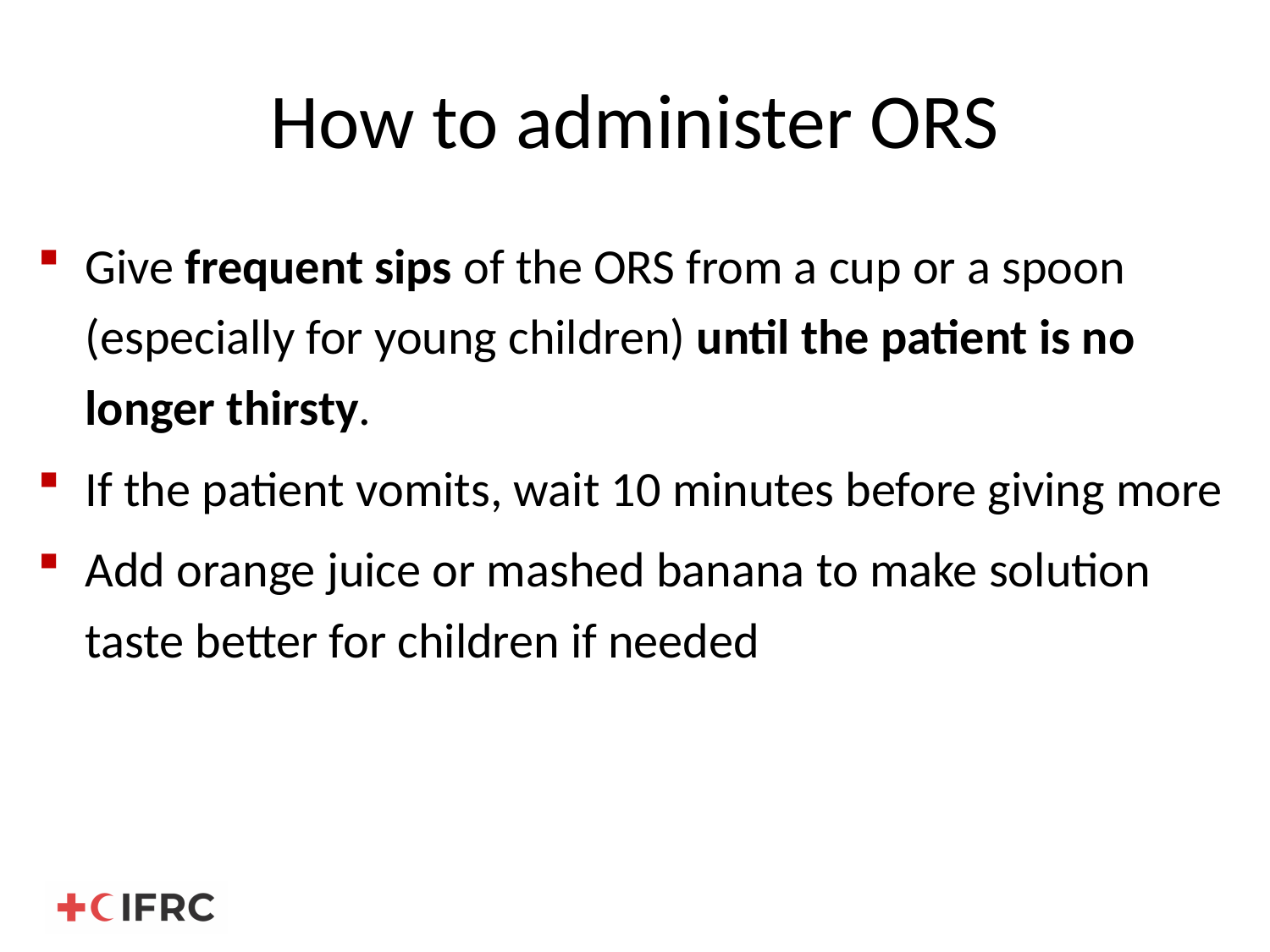

# How to administer ORS
Give frequent sips of the ORS from a cup or a spoon
(especially for young children) until the patient is no
longer thirsty.
If the patient vomits, wait 10 minutes before giving more
Add orange juice or mashed banana to make solution
taste better for children if needed